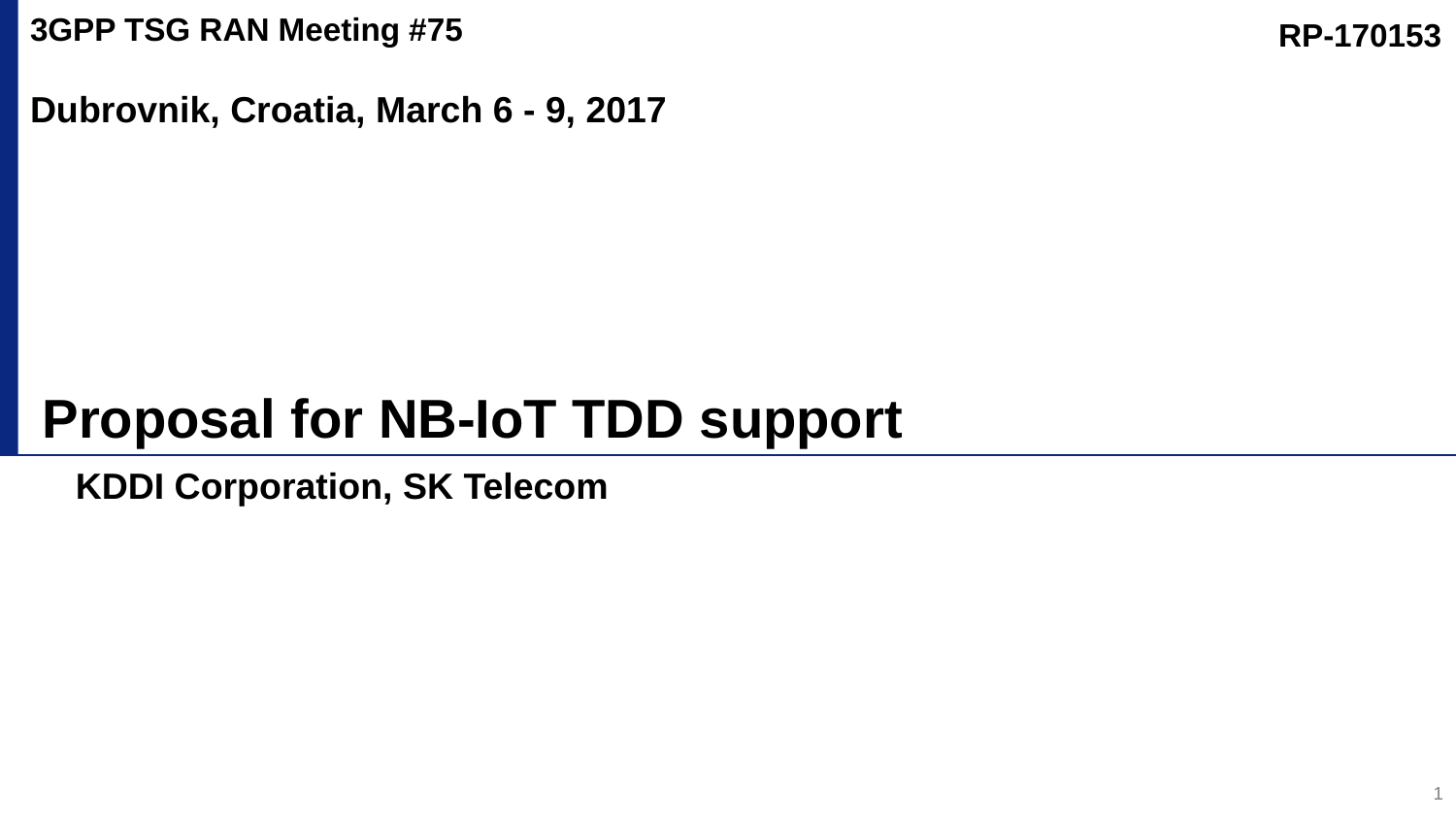

3GPP TSG RAN Meeting #75
Dubrovnik, Croatia, March 6 - 9, 2017
RP-170153
# Proposal for NB-IoT TDD support
KDDI Corporation, SK Telecom
1